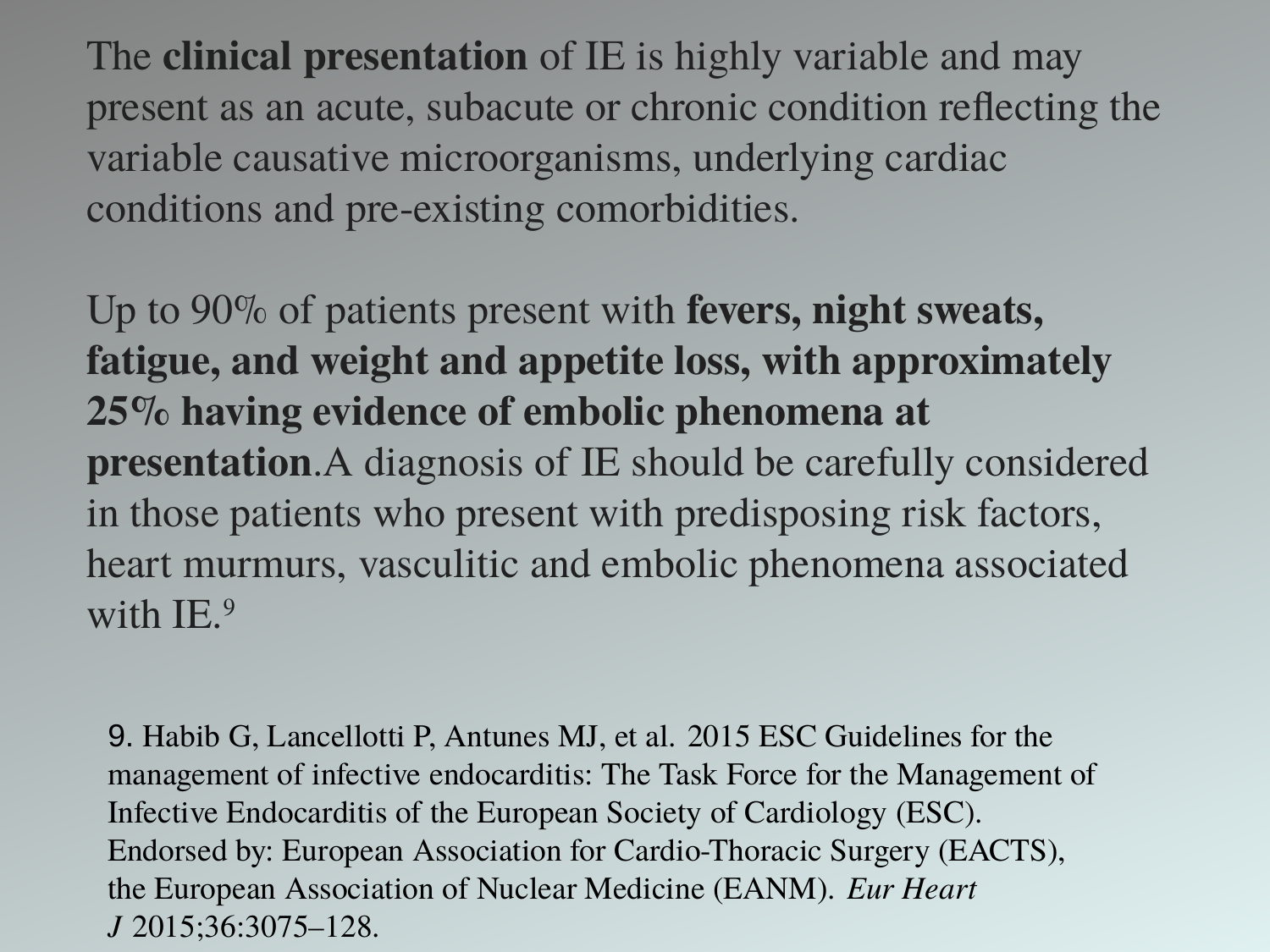

The clinical presentation of IE is highly variable and may present as an acute, subacute or chronic condition reflecting the variable causative microorganisms, underlying cardiac conditions and pre-existing comorbidities.

Up to 90% of patients present with fevers, night sweats, fatigue, and weight and appetite loss, with approximately 25% having evidence of embolic phenomena at presentation.A diagnosis of IE should be carefully considered in those patients who present with predisposing risk factors, heart murmurs, vasculitic and embolic phenomena associated with IE.9
9. Habib G, Lancellotti P, Antunes MJ, et al. 2015 ESC Guidelines for the management of infective endocarditis: The Task Force for the Management of Infective Endocarditis of the European Society of Cardiology (ESC). Endorsed by: European Association for Cardio-Thoracic Surgery (EACTS), the European Association of Nuclear Medicine (EANM). Eur Heart J 2015;36:3075–128.